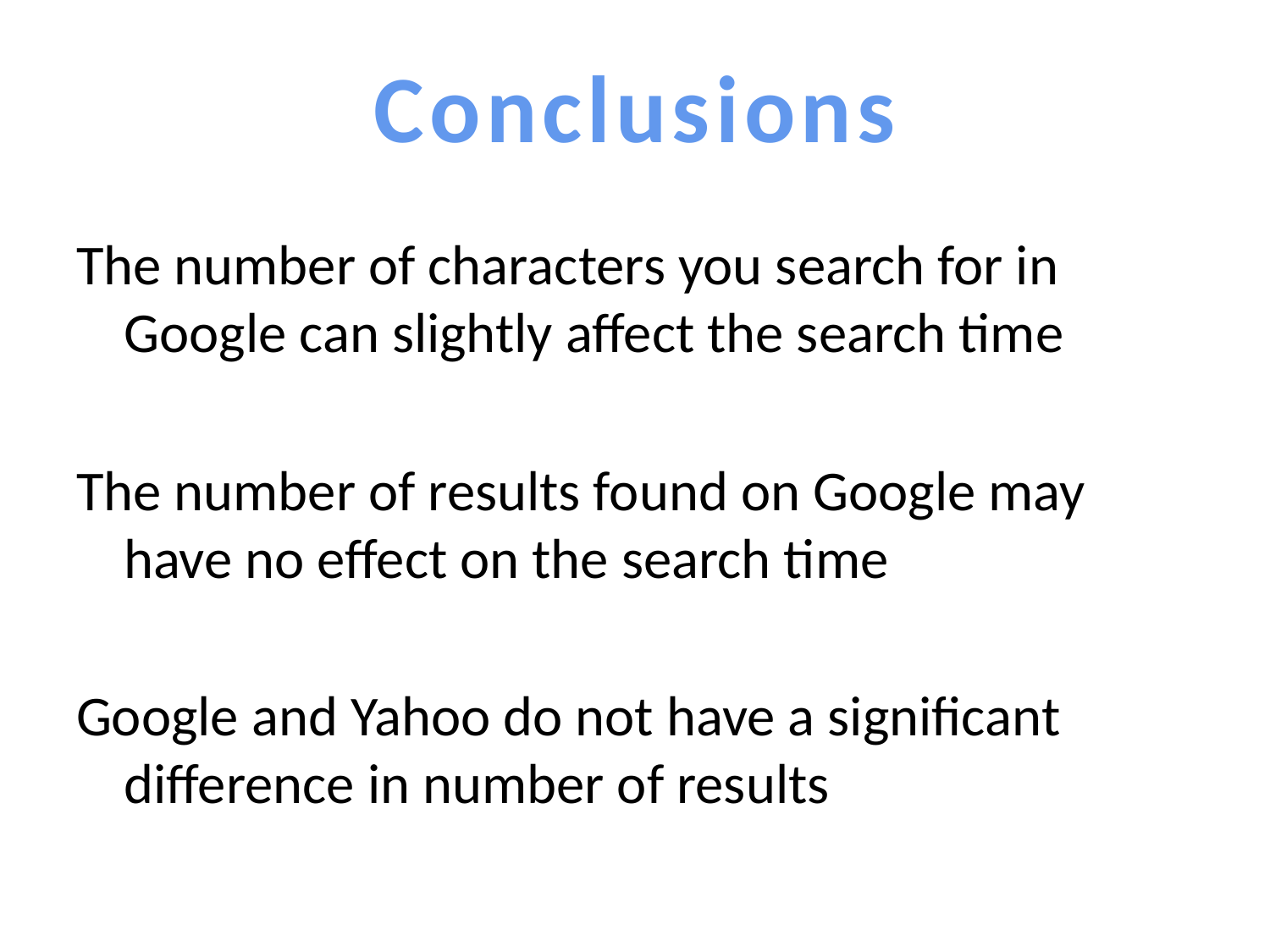

Conclusions
The number of characters you search for in Google can slightly affect the search time

The number of results found on Google may have no effect on the search time

Google and Yahoo do not have a significant difference in number of results